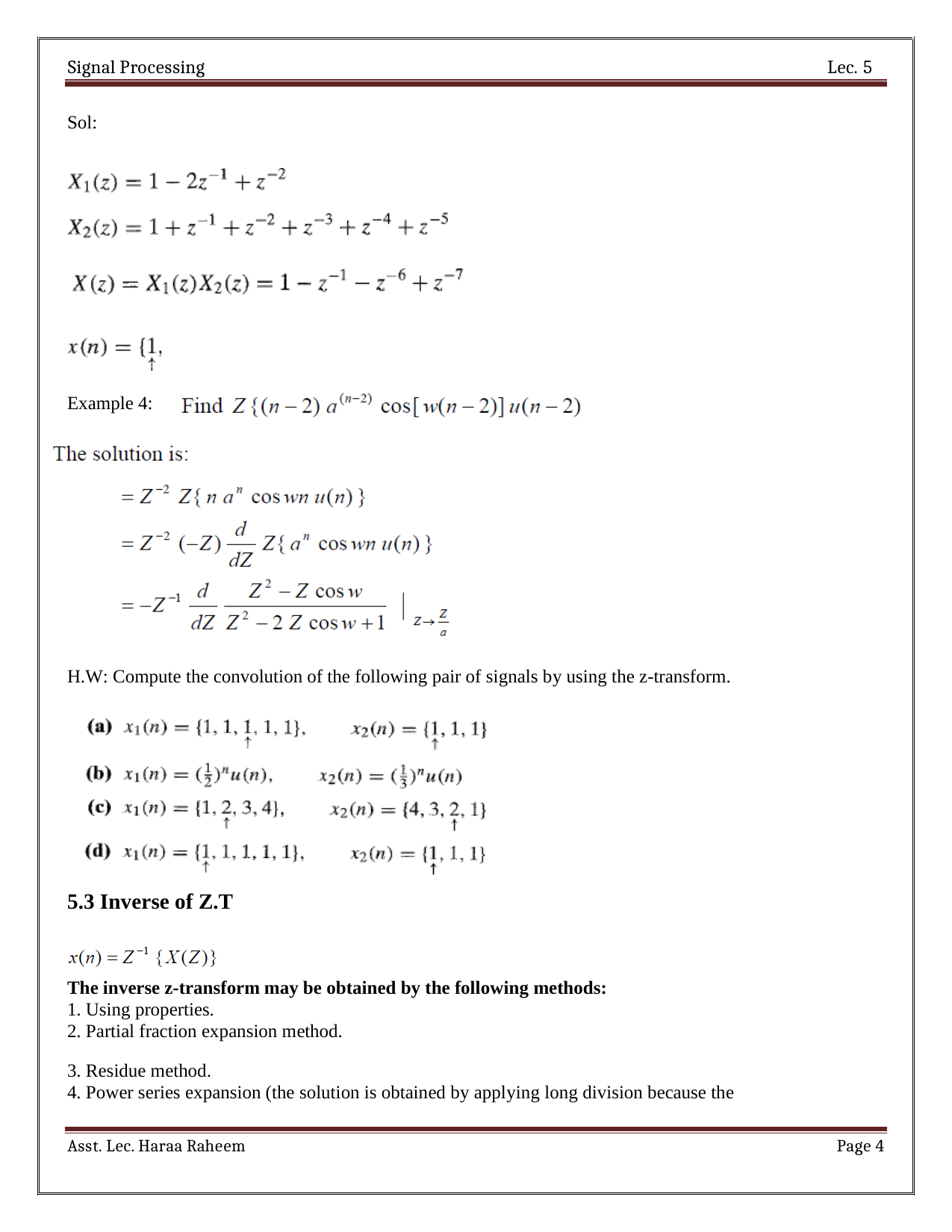

Signal Processing
Lec. 5

Sol:

Example 4:

H.W: Compute the convolution of the following pair of signals by using the z-transform.

5.3 Inverse of Z.T

The inverse z-transform may be obtained by the following methods:
Using properties.
Partial fraction expansion method.

Residue method.
Power series expansion (the solution is obtained by applying long division because the

Asst. Lec. Haraa Raheem
Page 4